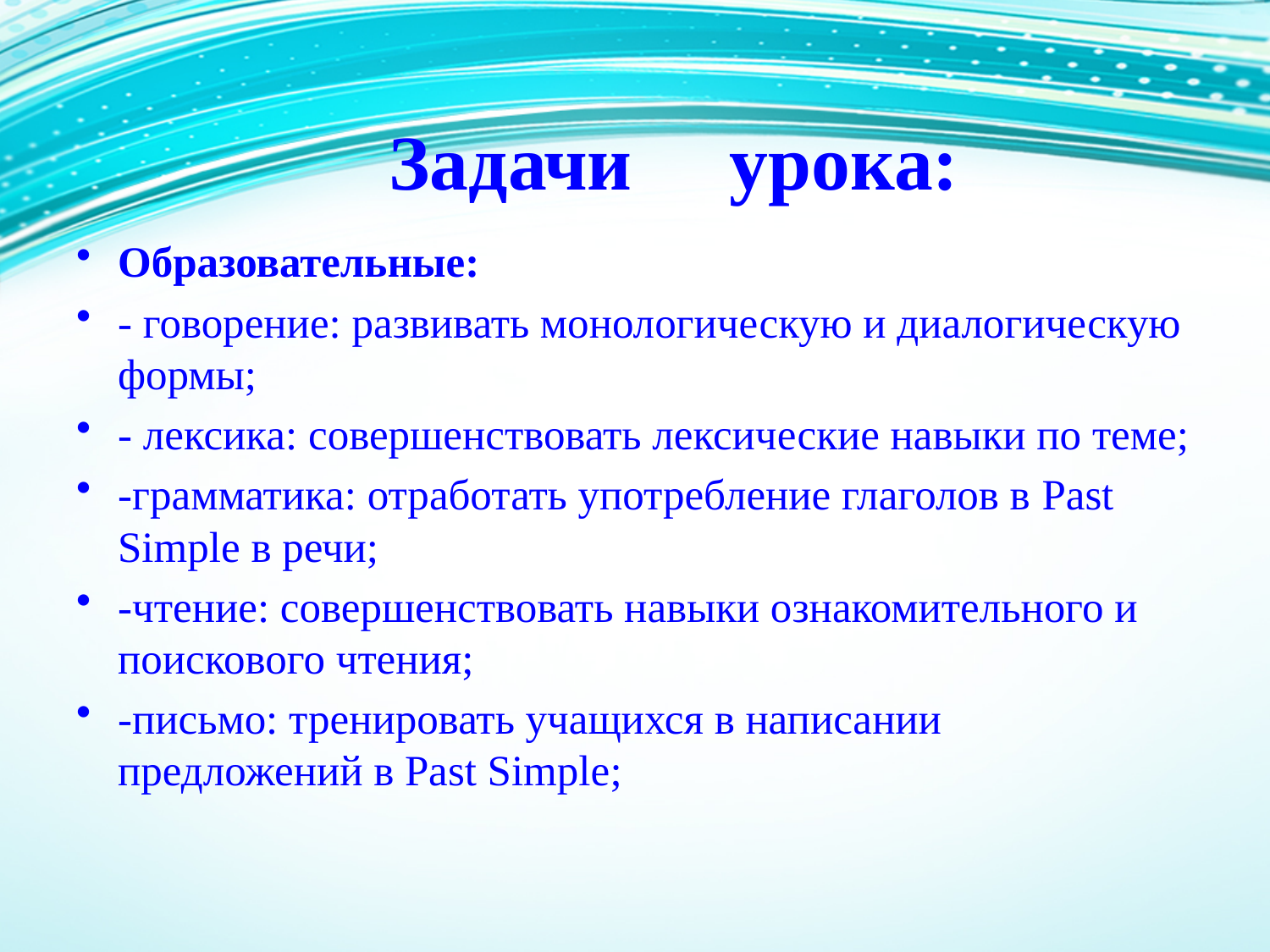

# Задачи     урока:
Образовательные:
- говорение: развивать монологическую и диалогическую формы;
- лексика: совершенствовать лексические навыки по теме;
-грамматика: отработать употребление глаголов в Past Simple в речи;
-чтение: совершенствовать навыки ознакомительного и поискового чтения;
-письмо: тренировать учащихся в написании предложений в Past Simple;